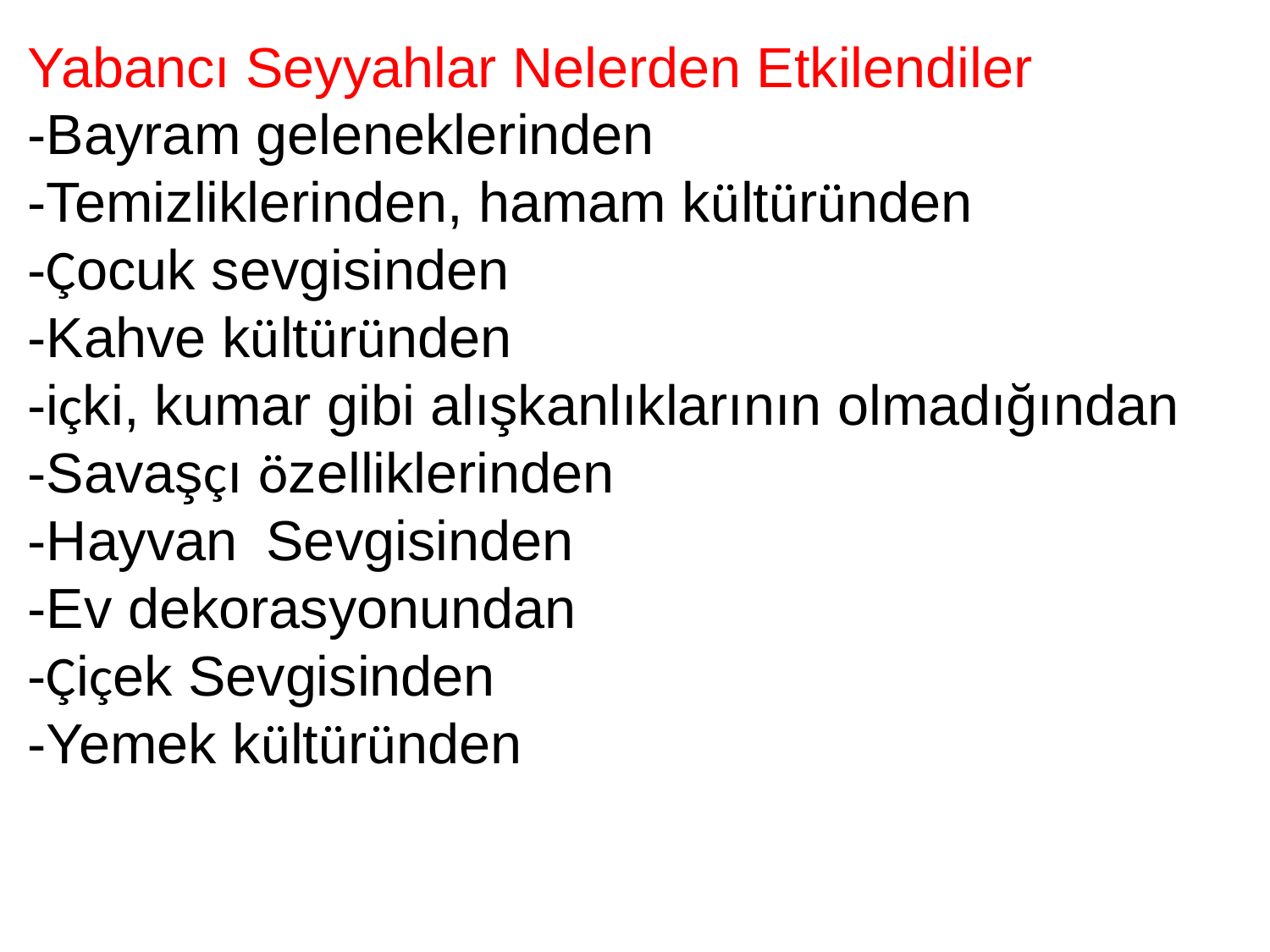

Yabancı Seyyahlar Nelerden Etkilendiler
-Bayram geleneklerinden
-Temizliklerinden, hamam kültüründen
-Çocuk sevgisinden
-Kahve kültüründen
-içki, kumar gibi alışkanlıklarının olmadığından
-Savaşçı özelliklerinden
-Hayvan  Sevgisinden
-Ev dekorasyonundan
-Çiçek Sevgisinden
-Yemek kültüründen